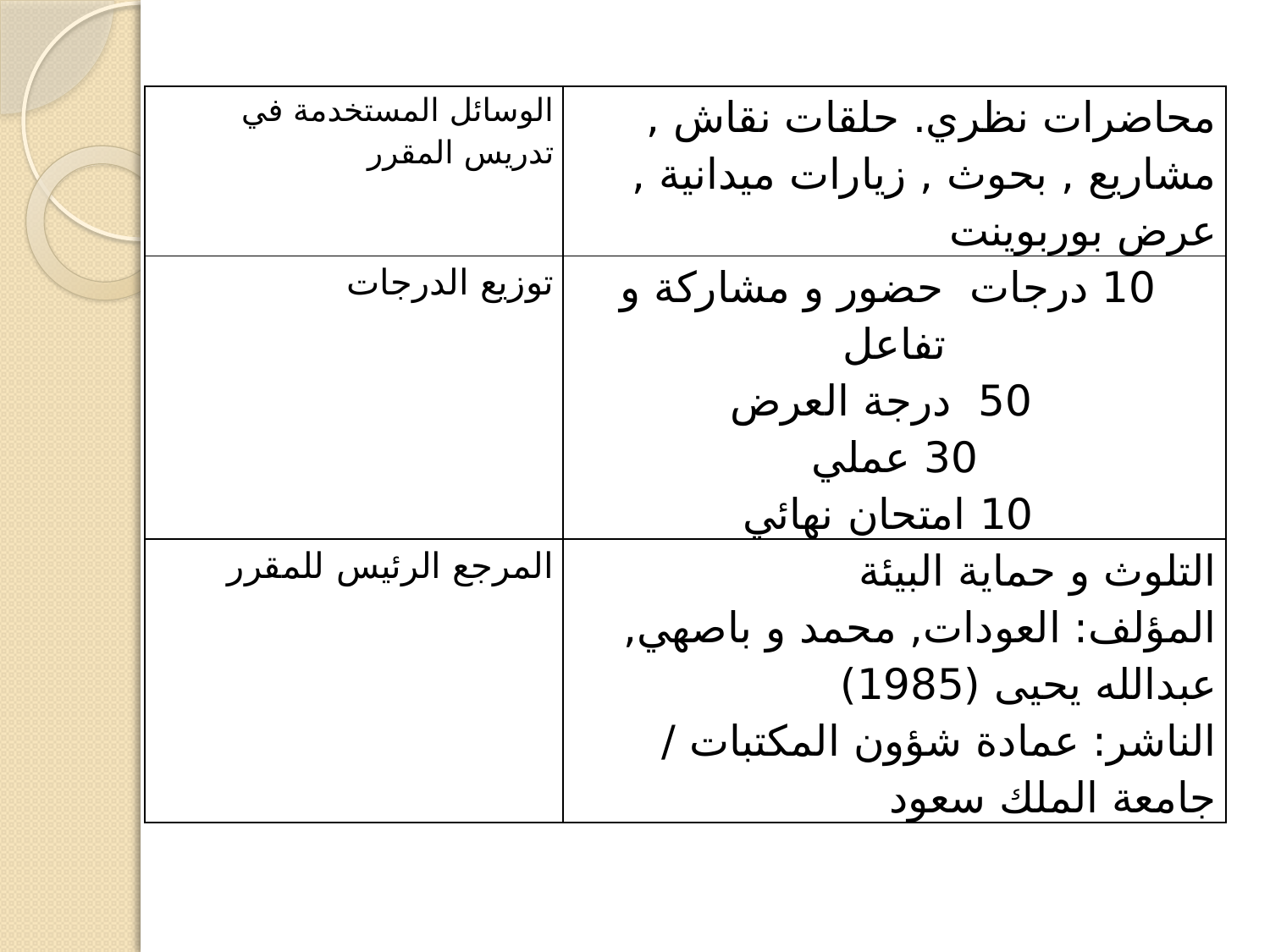

| الوسائل المستخدمة في تدريس المقرر | محاضرات نظري. حلقات نقاش , مشاريع , بحوث , زيارات ميدانية , عرض بوربوينت |
| --- | --- |
| توزيع الدرجات | 10 درجات حضور و مشاركة و تفاعل 50 درجة العرض 30 عملي 10 امتحان نهائي |
| المرجع الرئيس للمقرر | التلوث و حماية البيئة المؤلف: العودات, محمد و باصهي, عبدالله يحيى (1985) الناشر: عمادة شؤون المكتبات / جامعة الملك سعود |